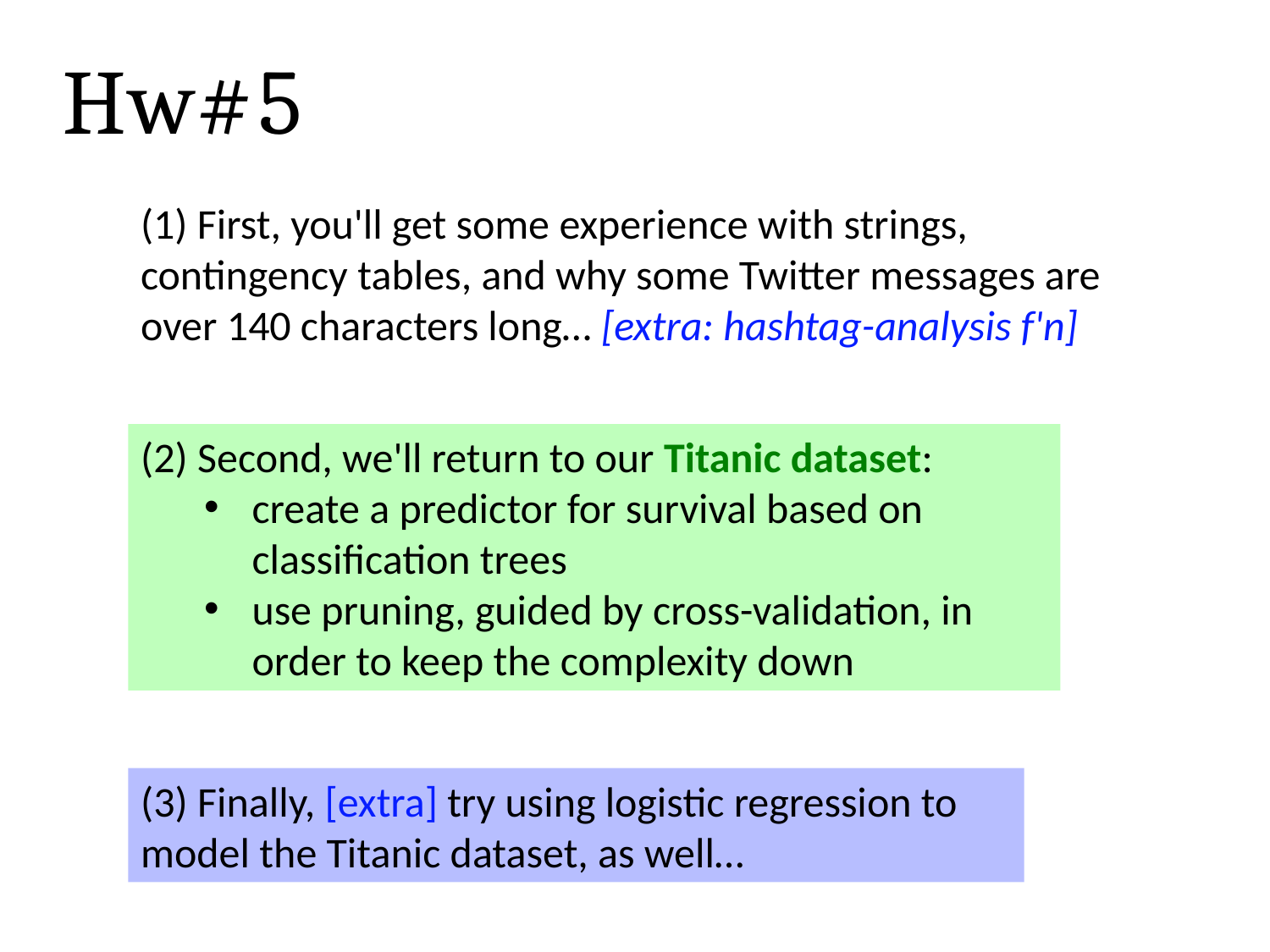

Hw#5
(1) First, you'll get some experience with strings, contingency tables, and why some Twitter messages are over 140 characters long… [extra: hashtag-analysis f'n]
(2) Second, we'll return to our Titanic dataset:
create a predictor for survival based on classification trees
use pruning, guided by cross-validation, in order to keep the complexity down
(3) Finally, [extra] try using logistic regression to model the Titanic dataset, as well…